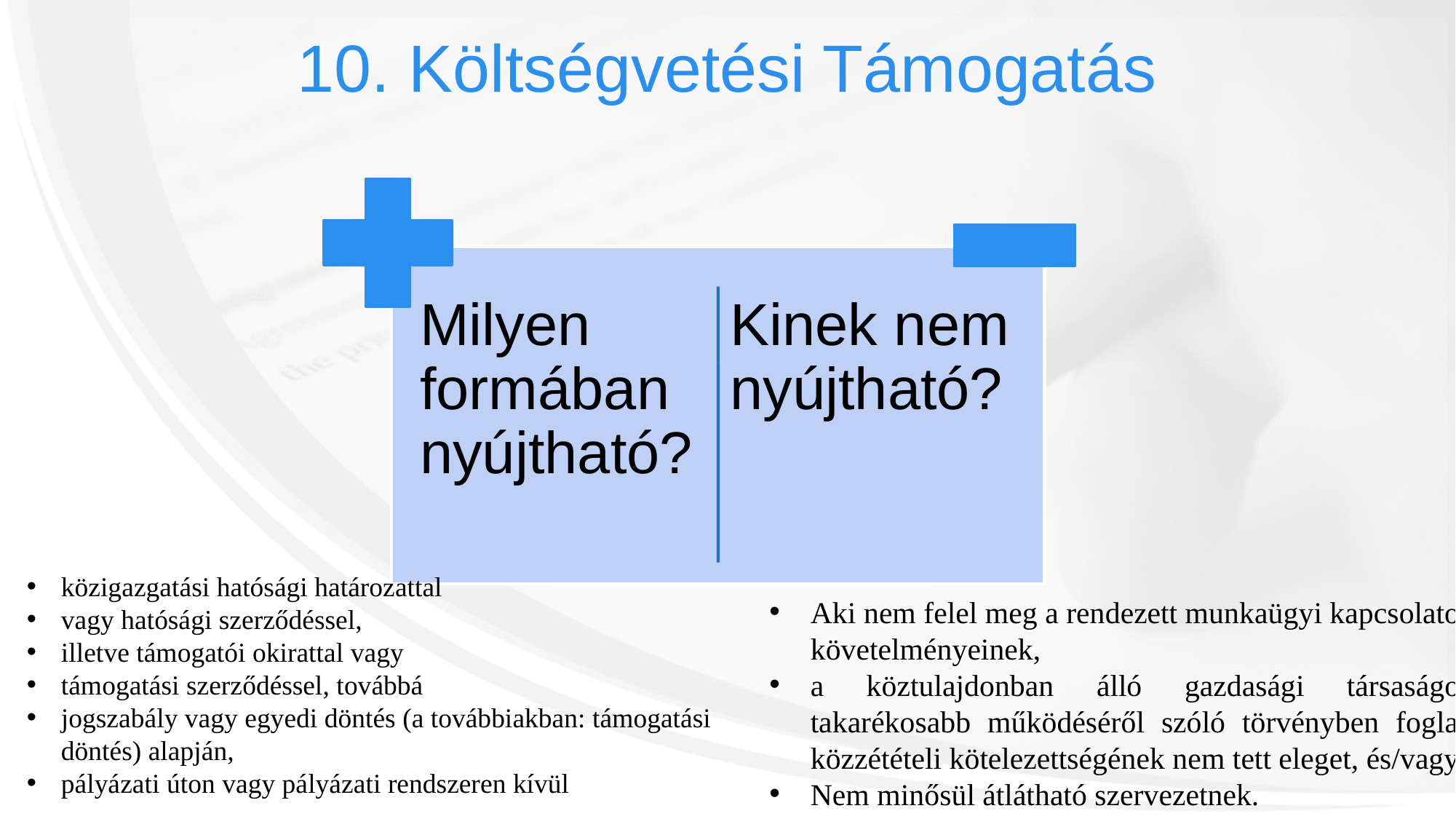

10. Költségvetési Támogatás

Milyen formában nyújtható?

Kinek nem nyújtható?
közigazgatási hatósági határozattal
vagy hatósági szerződéssel,
illetve támogatói okirattal vagy
támogatási szerződéssel, továbbá
jogszabály vagy egyedi döntés (a továbbiakban: támogatási döntés) alapján,
pályázati úton vagy pályázati rendszeren kívül
Aki nem felel meg a rendezett munkaügyi kapcsolatok követelményeinek,
a köztulajdonban álló gazdasági társaságok takarékosabb működéséről szóló törvényben foglalt közzétételi kötelezettségének nem tett eleget, és/vagy
Nem minősül átlátható szervezetnek.